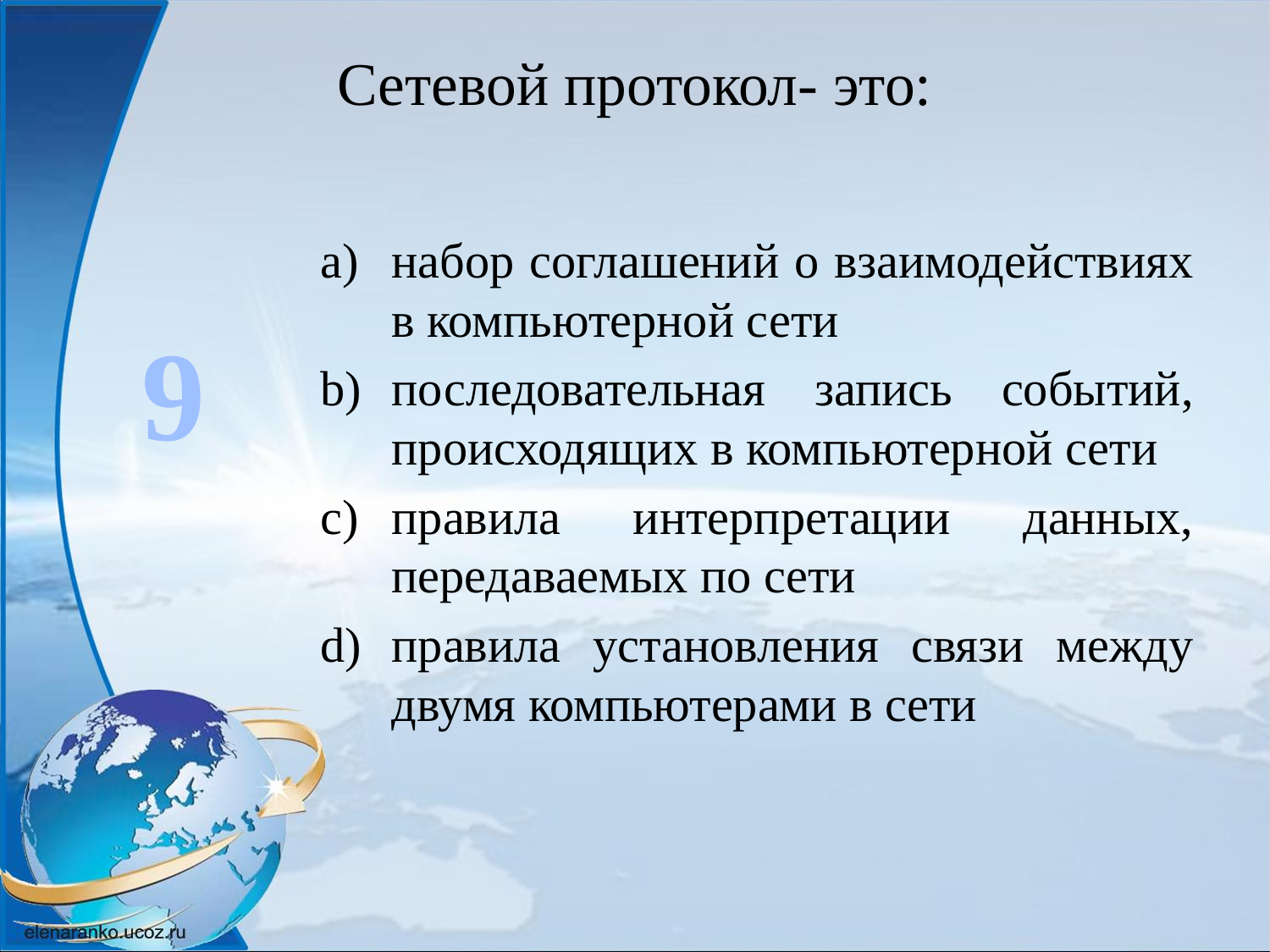

# Сетевой протокол- это:
набор соглашений о взаимодействиях в компьютерной сети
последовательная запись событий, происходящих в компьютерной сети
правила интерпретации данных, передаваемых по сети
правила установления связи между двумя компьютерами в сети

9